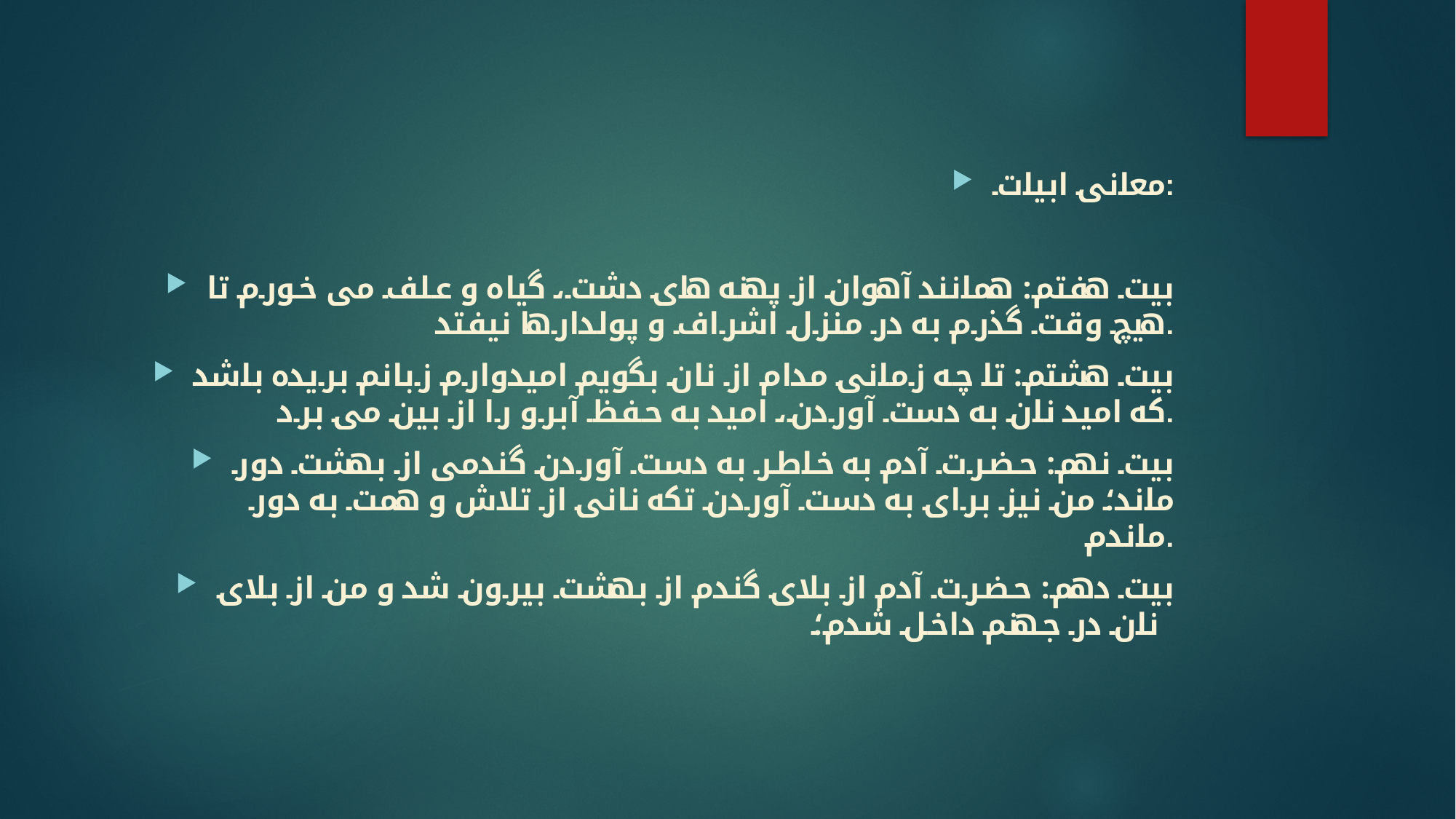

معانی ابیات:

بیت هفتم: همانند آهوان از پهنه های دشت، گیاه و علف می خورم تا هیچ وقت گذرم به در منزل اشراف و پولدارها نیفتد.
بیت هشتم: تا چه زمانی مدام از نان بگویم امیدوارم زبانم بریده باشد که امید نان به دست آوردن، امید به حفظ آبرو را از بین می برد.
بیت نهم: حضرت آدم به خاطر به دست آوردن گندمی از بهشت دور ماند؛ من نیز برای به دست آوردن تکه نانی از تلاش و همت به دور ماندم.
بیت دهم: حضرت آدم از بلای گندم از بهشت بیرون شد و من از بلای نان در جهنم داخل شدم؛